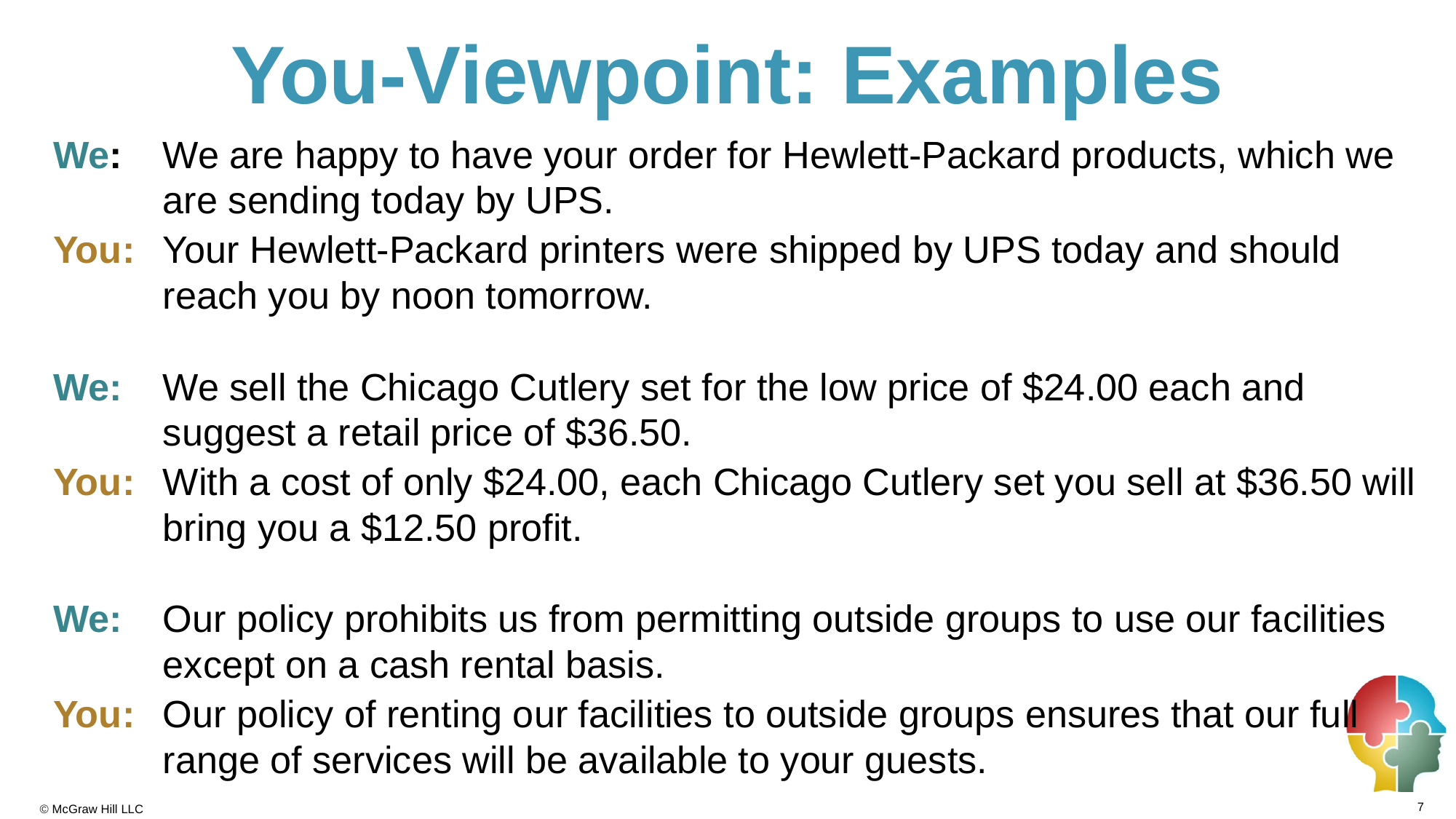

# You-Viewpoint: Examples
We:	We are happy to have your order for Hewlett-Packard products, which we are sending today by UPS.
You:	Your Hewlett-Packard printers were shipped by UPS today and should reach you by noon tomorrow.
We:	We sell the Chicago Cutlery set for the low price of $24.00 each and suggest a retail price of $36.50.
You:	With a cost of only $24.00, each Chicago Cutlery set you sell at $36.50 will bring you a $12.50 profit.
We:	Our policy prohibits us from permitting outside groups to use our facilities except on a cash rental basis.
You:	Our policy of renting our facilities to outside groups ensures that our full range of services will be available to your guests.
7